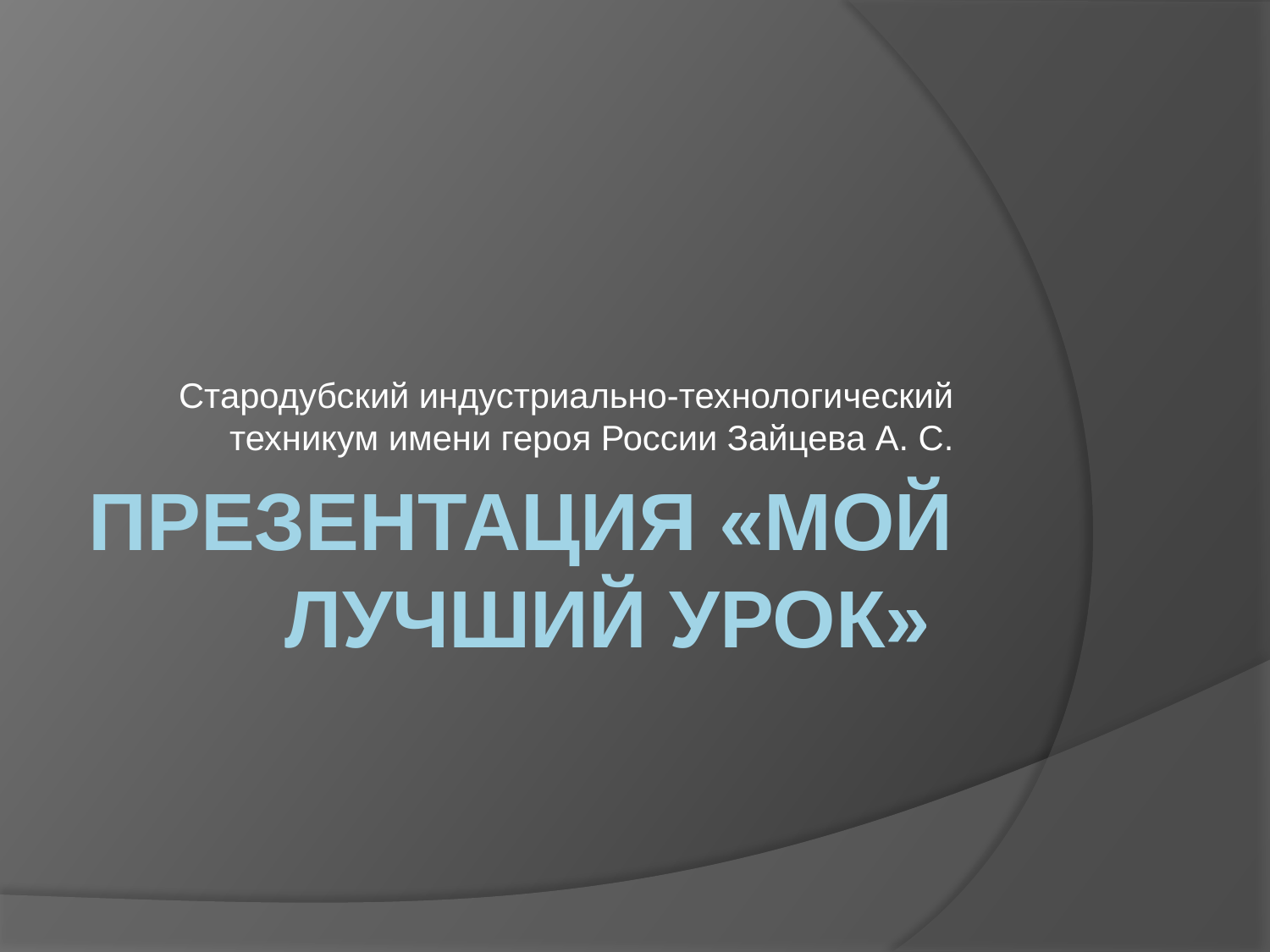

Стародубский индустриально-технологический техникум имени героя России Зайцева А. С.
# Презентация «Мой лучший урок»